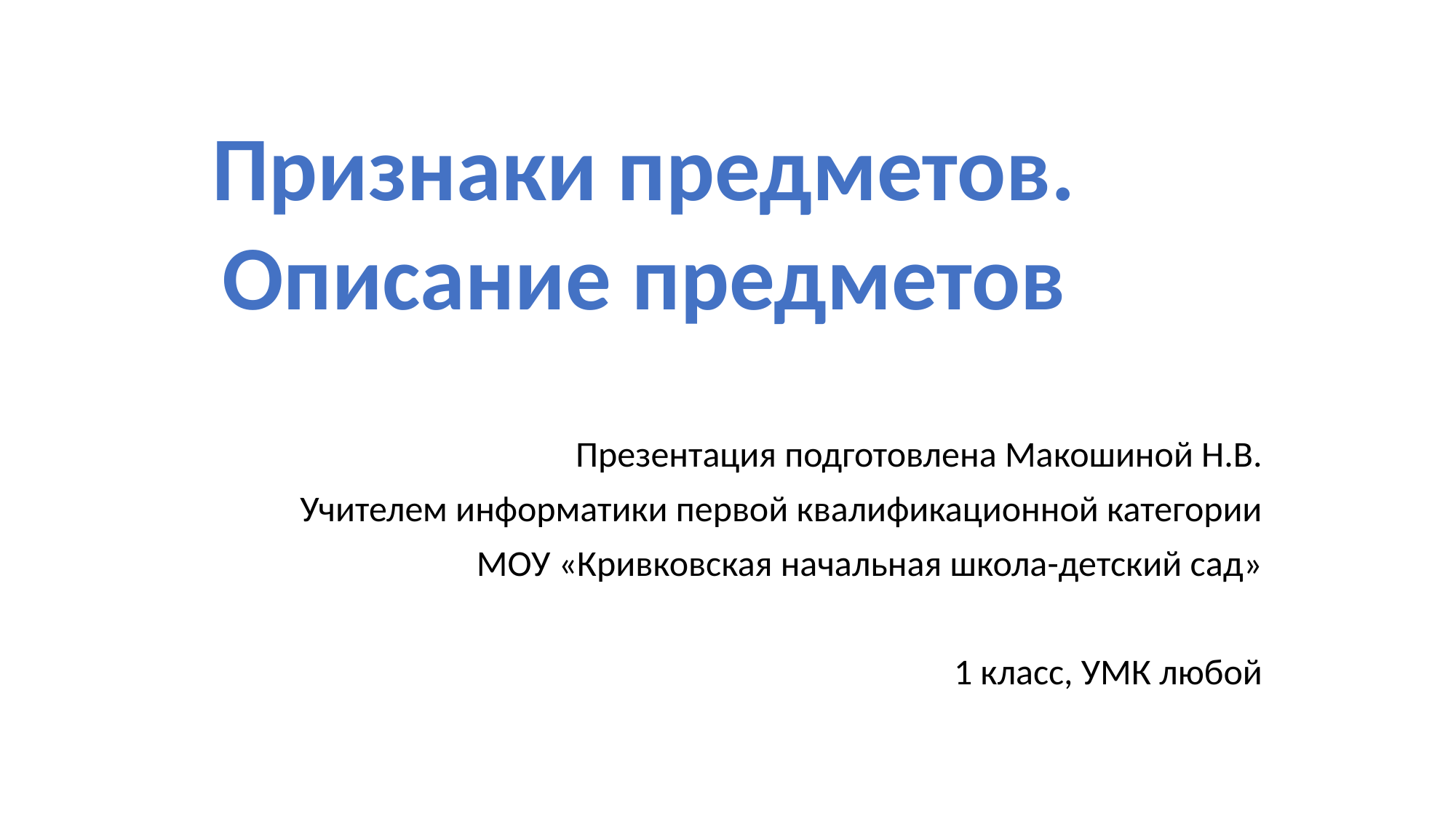

Признаки предметов.
Описание предметов
Презентация подготовлена Макошиной Н.В.
Учителем информатики первой квалификационной категории
МОУ «Кривковская начальная школа-детский сад»

1 класс, УМК любой